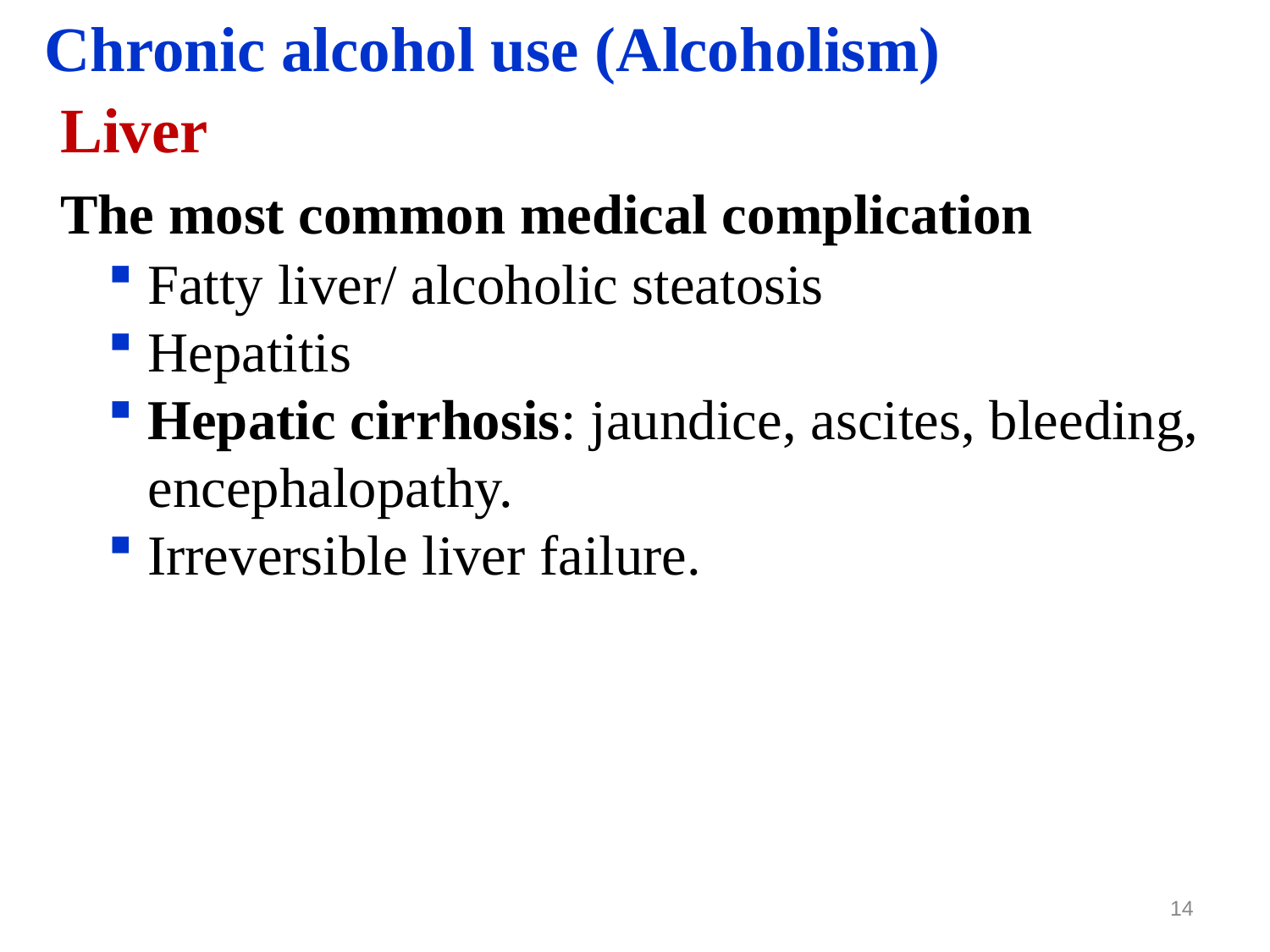

Chronic alcohol use (Alcoholism)
 Liver
 The most common medical complication
Fatty liver/ alcoholic steatosis
Hepatitis
Hepatic cirrhosis: jaundice, ascites, bleeding, encephalopathy.
Irreversible liver failure.
14